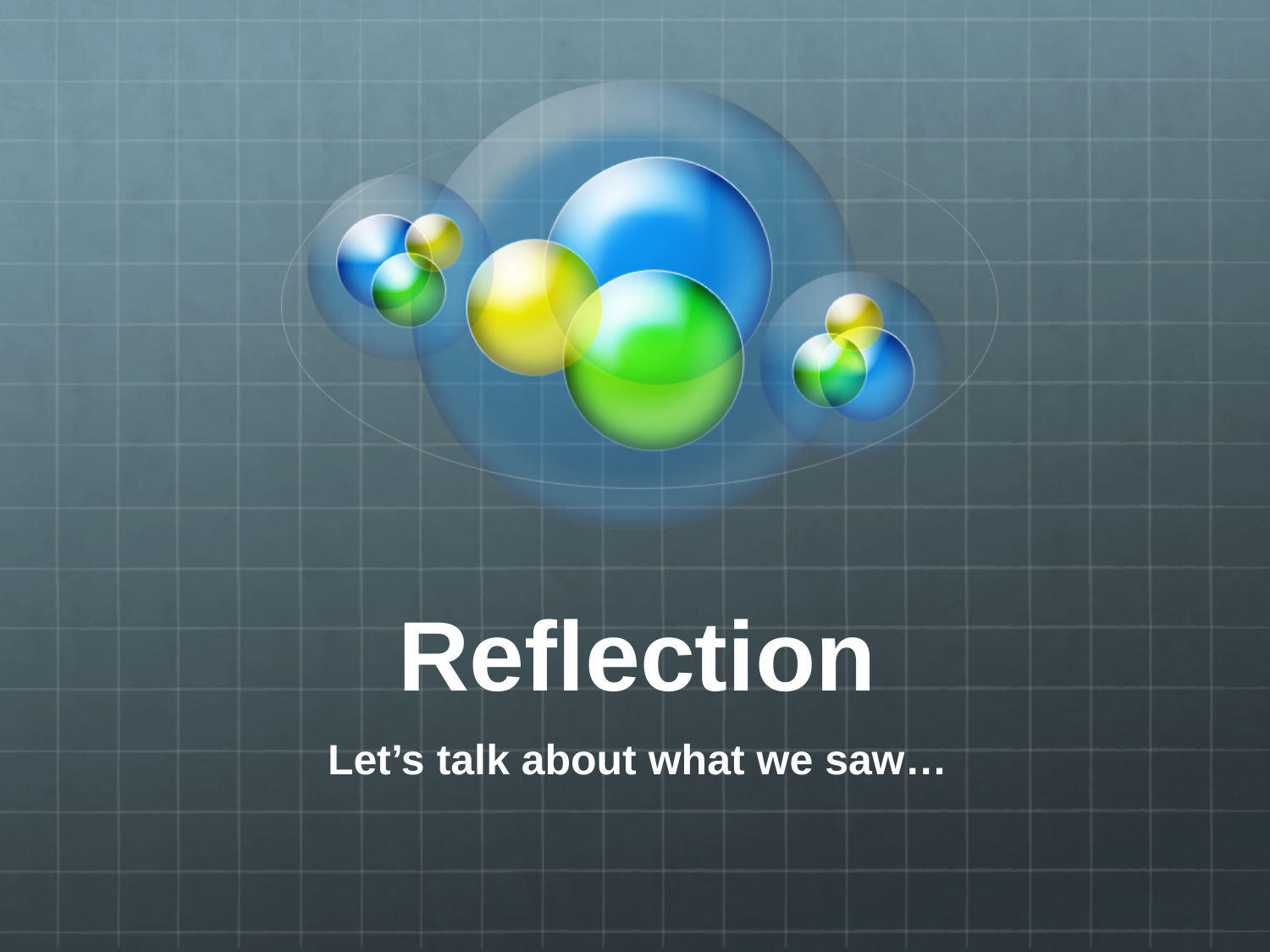

# Reflection
Let’s talk about what we saw…